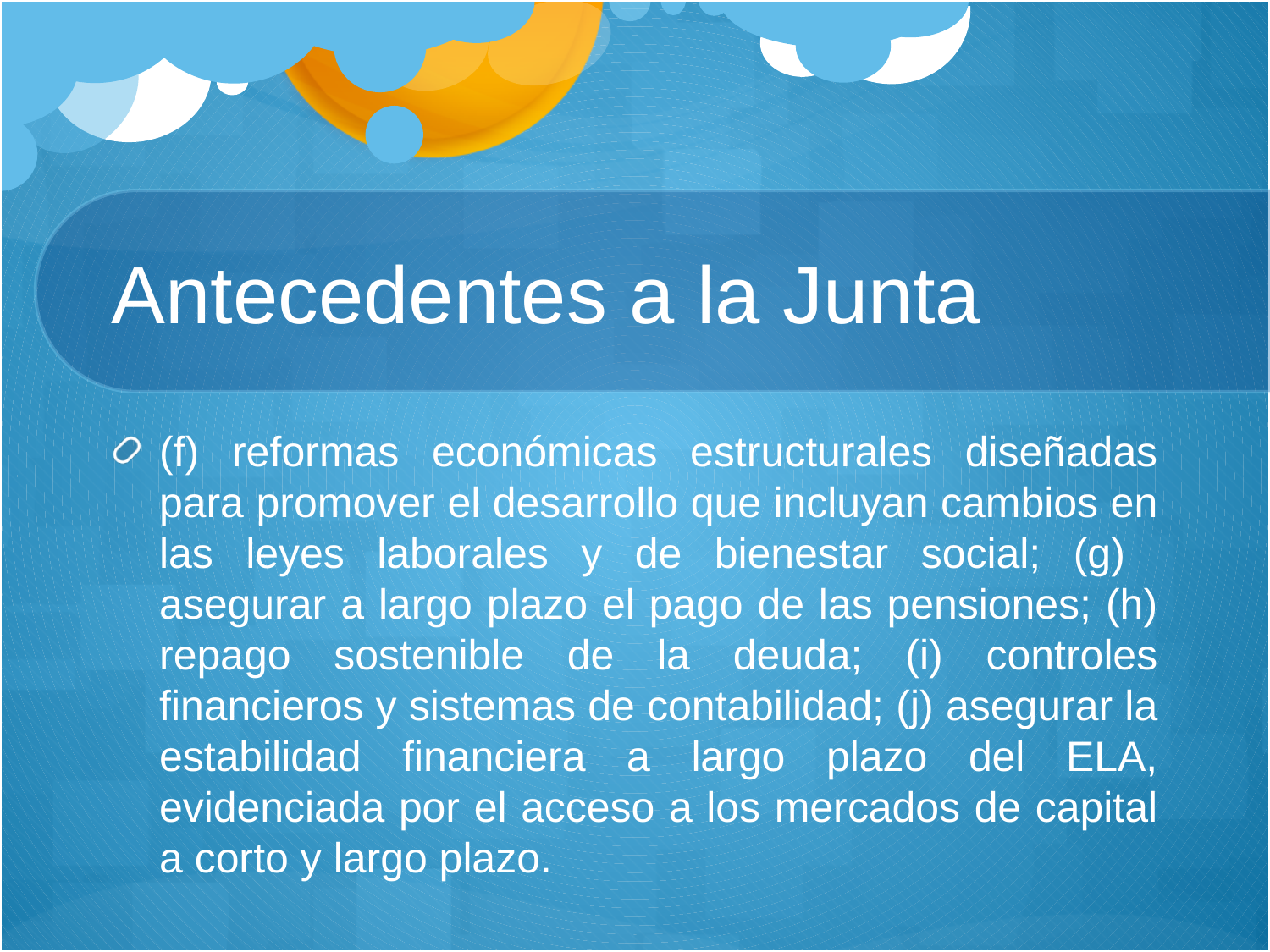

# Antecedentes a la Junta
(f) reformas económicas estructurales diseñadas para promover el desarrollo que incluyan cambios en las leyes laborales y de bienestar social; (g)  asegurar a largo plazo el pago de las pensiones; (h) repago sostenible de la deuda; (i) controles financieros y sistemas de contabilidad; (j) asegurar la estabilidad financiera a largo plazo del ELA, evidenciada por el acceso a los mercados de capital a corto y largo plazo.